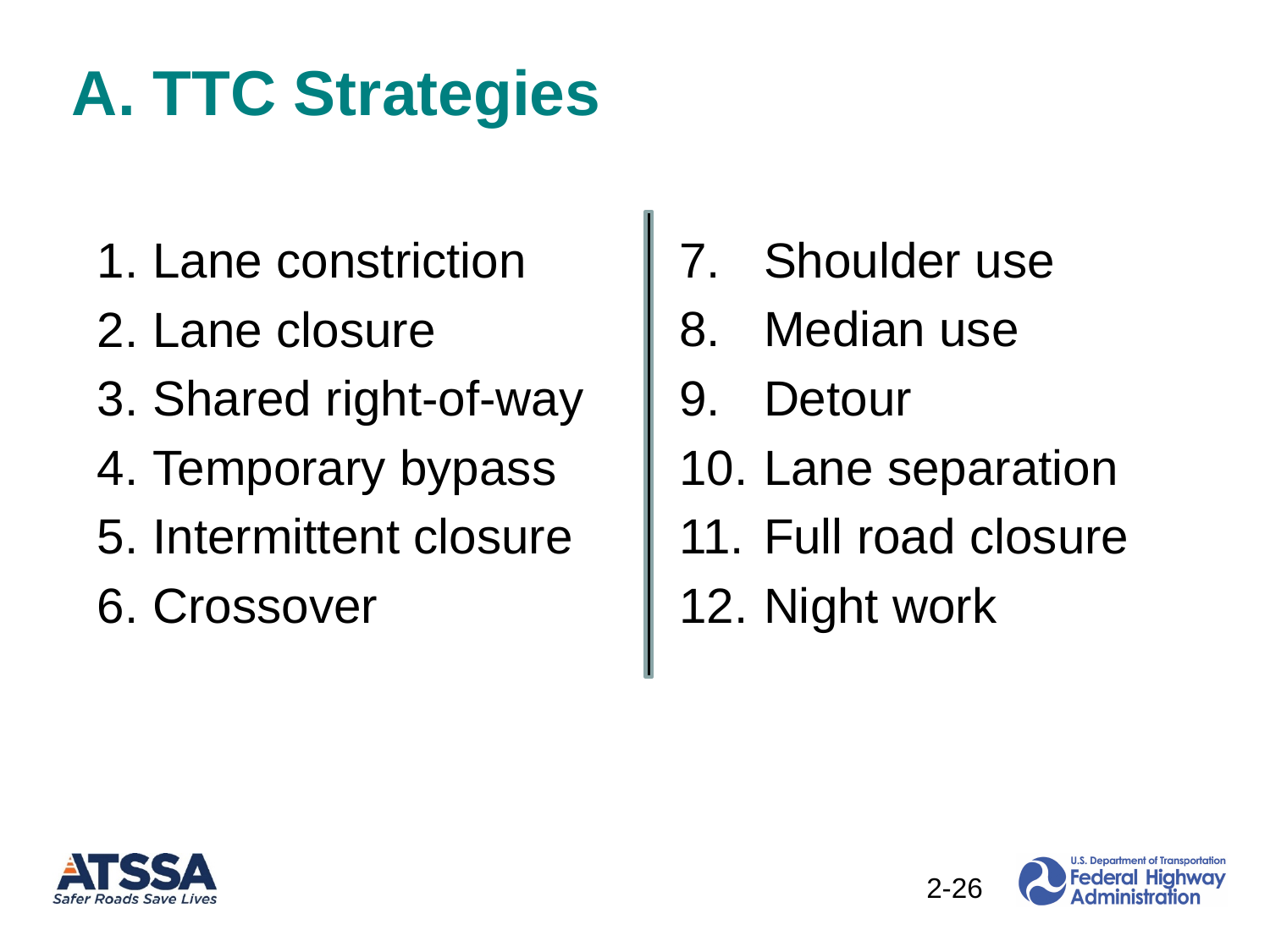

# A. TTC Strategies

Lane constriction
Lane closure
Shared right-of-way
Temporary bypass
Intermittent closure
Crossover
Shoulder use
Median use
Detour
Lane separation
Full road closure
Night work